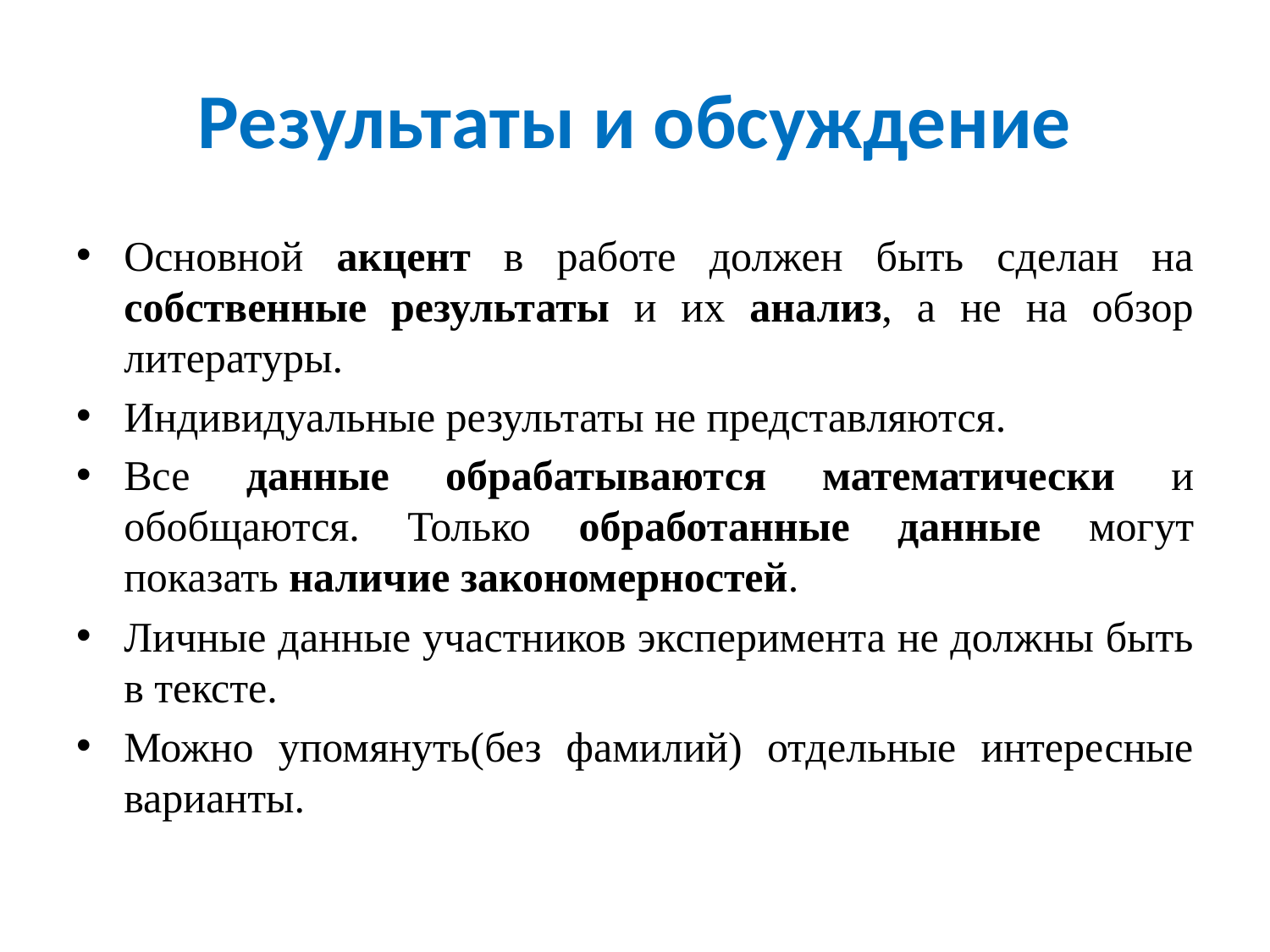

# Результаты и обсуждение
Основной акцент в работе должен быть сделан на собственные результаты и их анализ, а не на обзор литературы.
Индивидуальные результаты не представляются.
Все данные обрабатываются математически и обобщаются. Только обработанные данные могут показать наличие закономерностей.
Личные данные участников эксперимента не должны быть в тексте.
Можно упомянуть(без фамилий) отдельные интересные варианты.